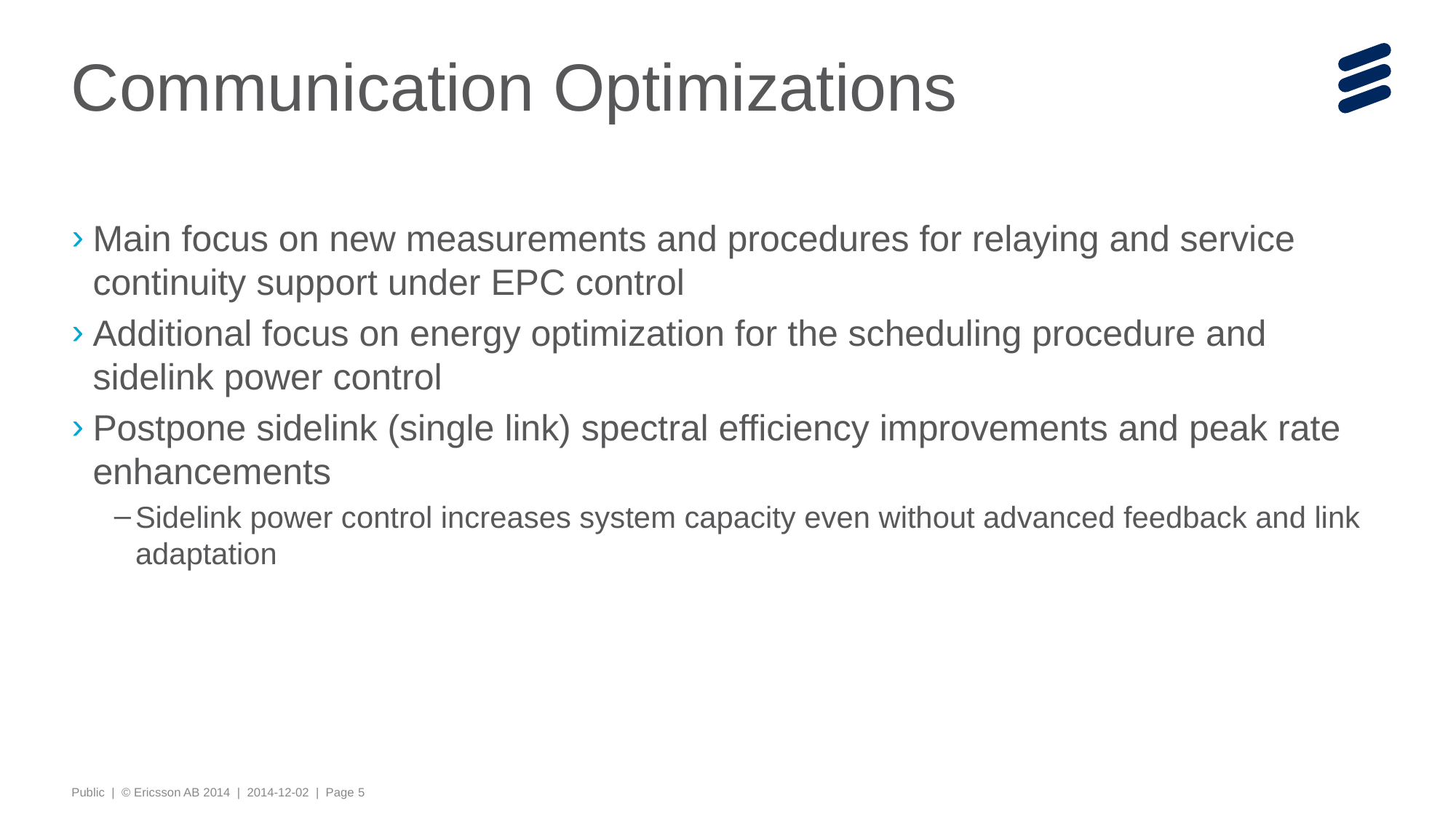

# Communication Optimizations
Main focus on new measurements and procedures for relaying and service continuity support under EPC control
Additional focus on energy optimization for the scheduling procedure and sidelink power control
Postpone sidelink (single link) spectral efficiency improvements and peak rate enhancements
Sidelink power control increases system capacity even without advanced feedback and link adaptation